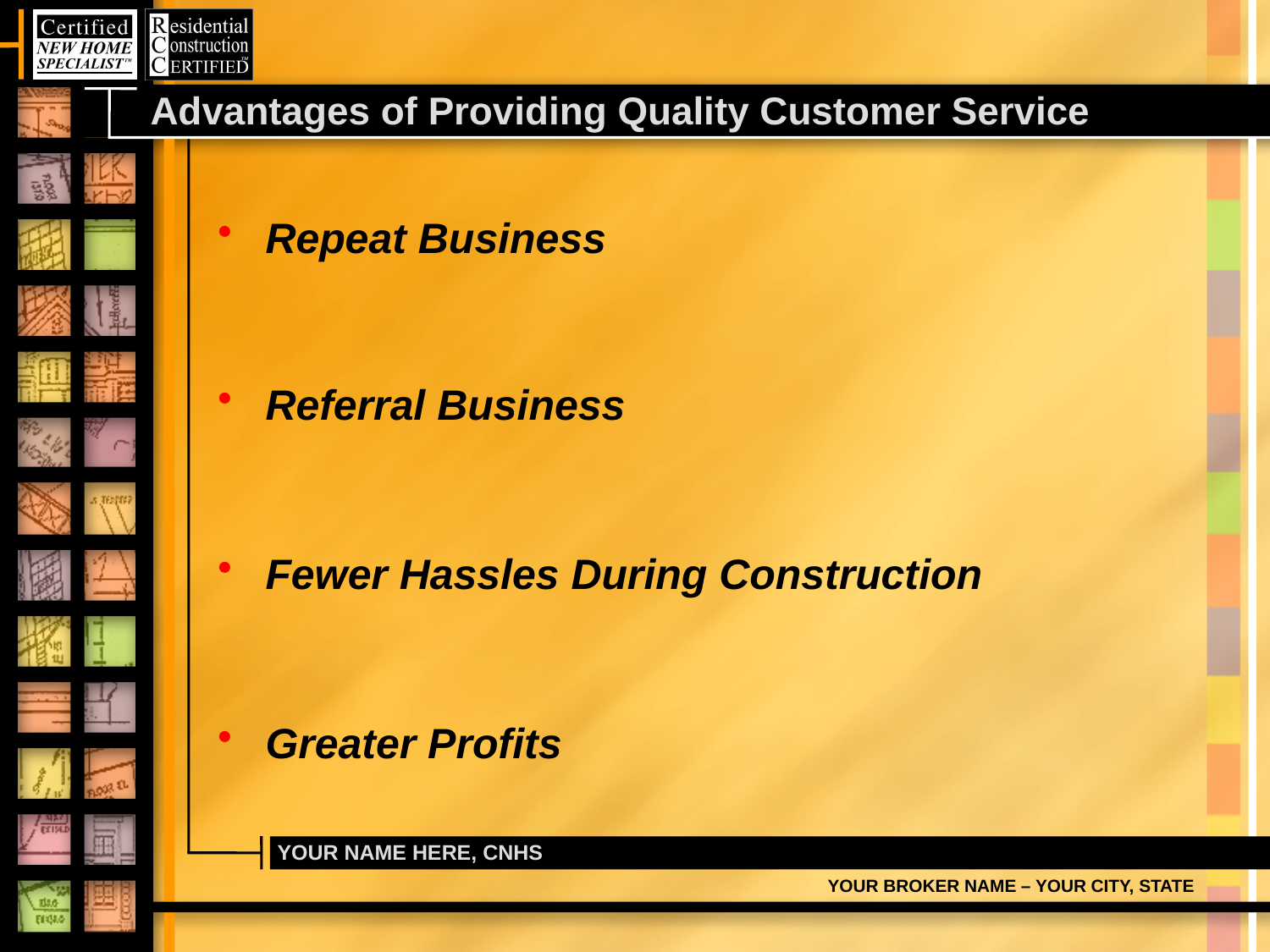

# Advantages of Providing Quality Customer Service
Repeat Business

Referral Business

Fewer Hassles During Construction

Greater Profits
YOUR NAME HERE, CNHS